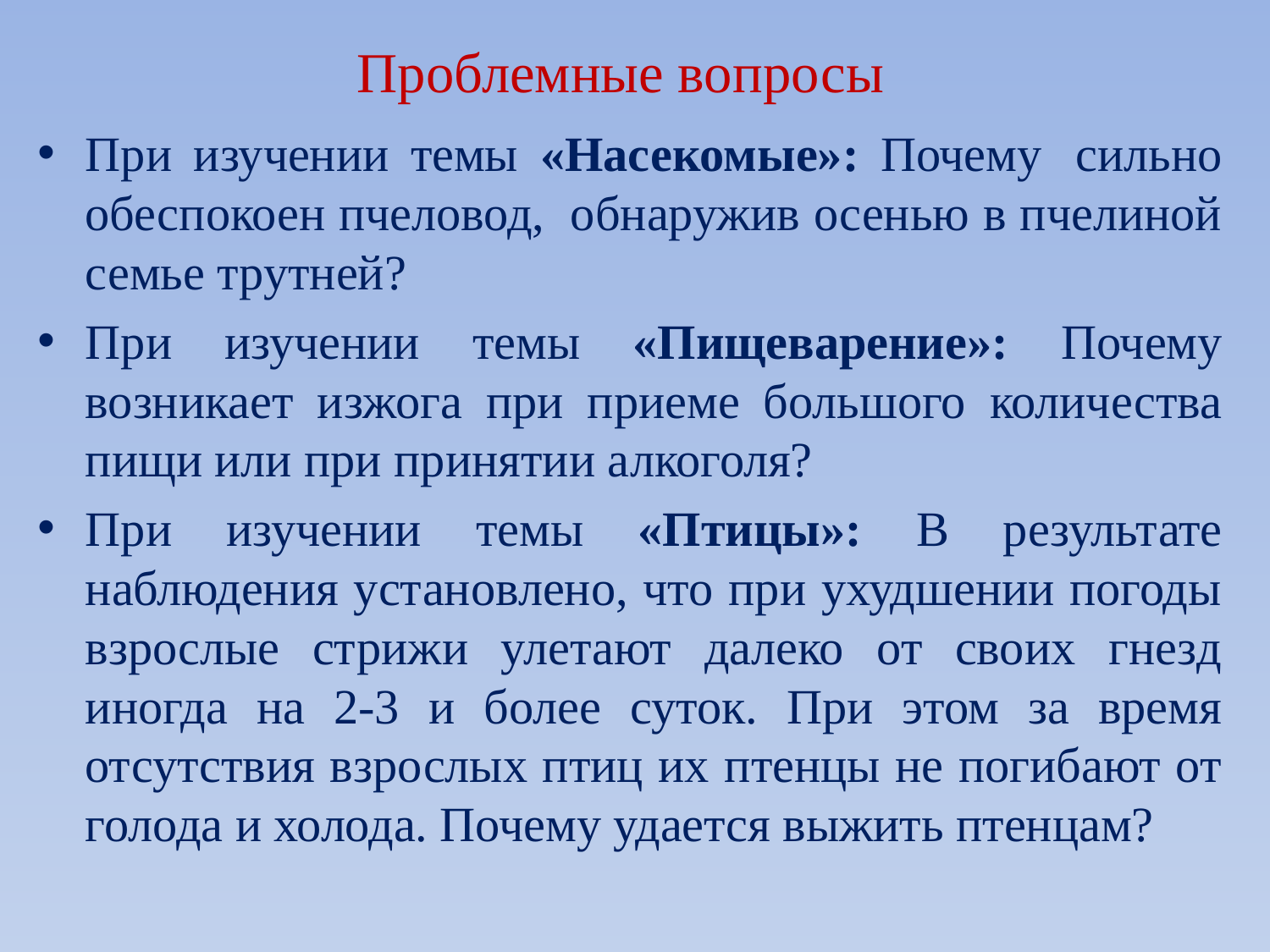

# Проблемные вопросы
При изучении темы «Насекомые»: Почему  сильно обеспокоен пчеловод,  обнаружив осенью в пчелиной семье трутней?
При изучении темы «Пищеварение»: Почему возникает изжога при приеме большого количества пищи или при принятии алкоголя?
При изучении темы «Птицы»: В результате наблюдения установлено, что при ухудшении погоды взрослые стрижи улетают далеко от своих гнезд иногда на 2-3 и более суток. При этом за время отсутствия взрослых птиц их птенцы не погибают от голода и холода. Почему удается выжить птенцам?